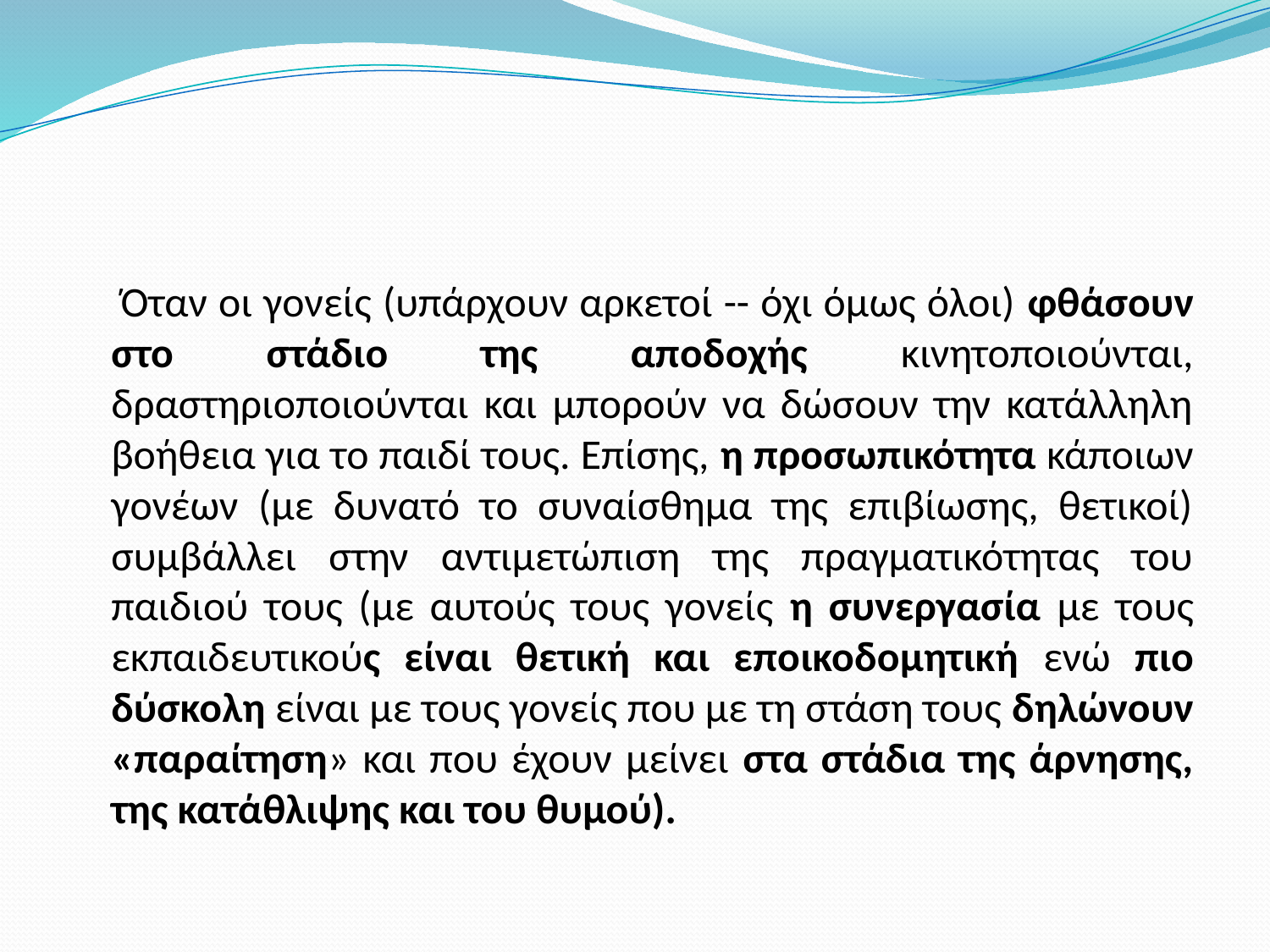

#
    Όταν οι γονείς (υπάρχουν αρκετοί -- όχι όμως όλοι) φθάσουν στο στάδιο της αποδοχής κινητοποιούνται, δραστηριοποιούνται και μπορούν να δώσουν την κατάλληλη βοήθεια για το παιδί τους. Επίσης, η προσωπικότητα κάποιων γονέων (με δυνατό το συναίσθημα της επιβίωσης, θετικοί) συμβάλλει στην αντιμετώπιση της πραγματικότητας του παιδιού τους (με αυτούς τους γονείς η συνεργασία με τους εκπαιδευτικούς είναι θετική και εποικοδομητική ενώ πιο δύσκολη είναι με τους γονείς που με τη στάση τους δηλώνουν «παραίτηση» και που έχουν μείνει στα στάδια της άρνησης, της κατάθλιψης και του θυμού).